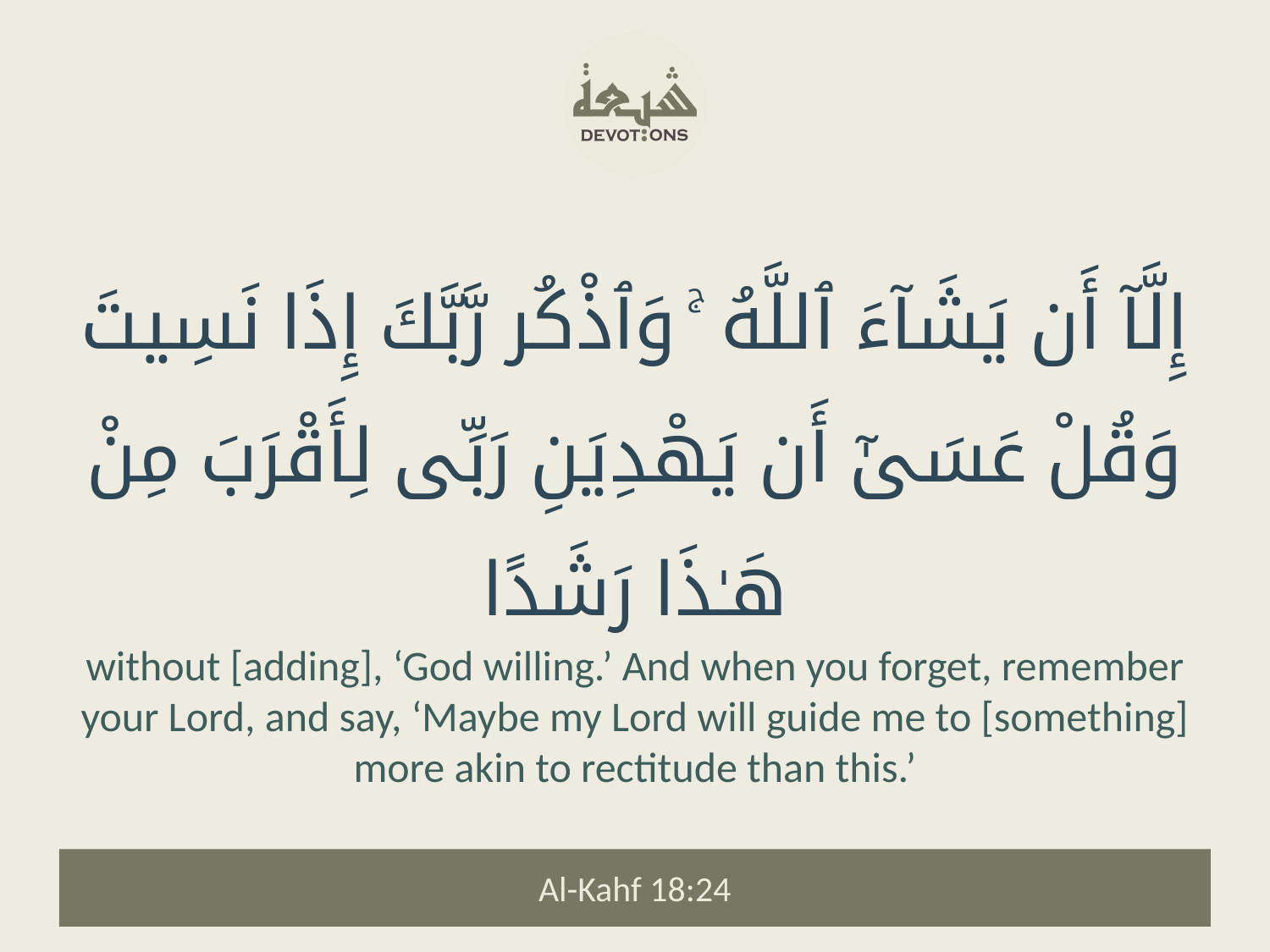

إِلَّآ أَن يَشَآءَ ٱللَّهُ ۚ وَٱذْكُر رَّبَّكَ إِذَا نَسِيتَ وَقُلْ عَسَىٰٓ أَن يَهْدِيَنِ رَبِّى لِأَقْرَبَ مِنْ هَـٰذَا رَشَدًا
without [adding], ‘God willing.’ And when you forget, remember your Lord, and say, ‘Maybe my Lord will guide me to [something] more akin to rectitude than this.’
Al-Kahf 18:24